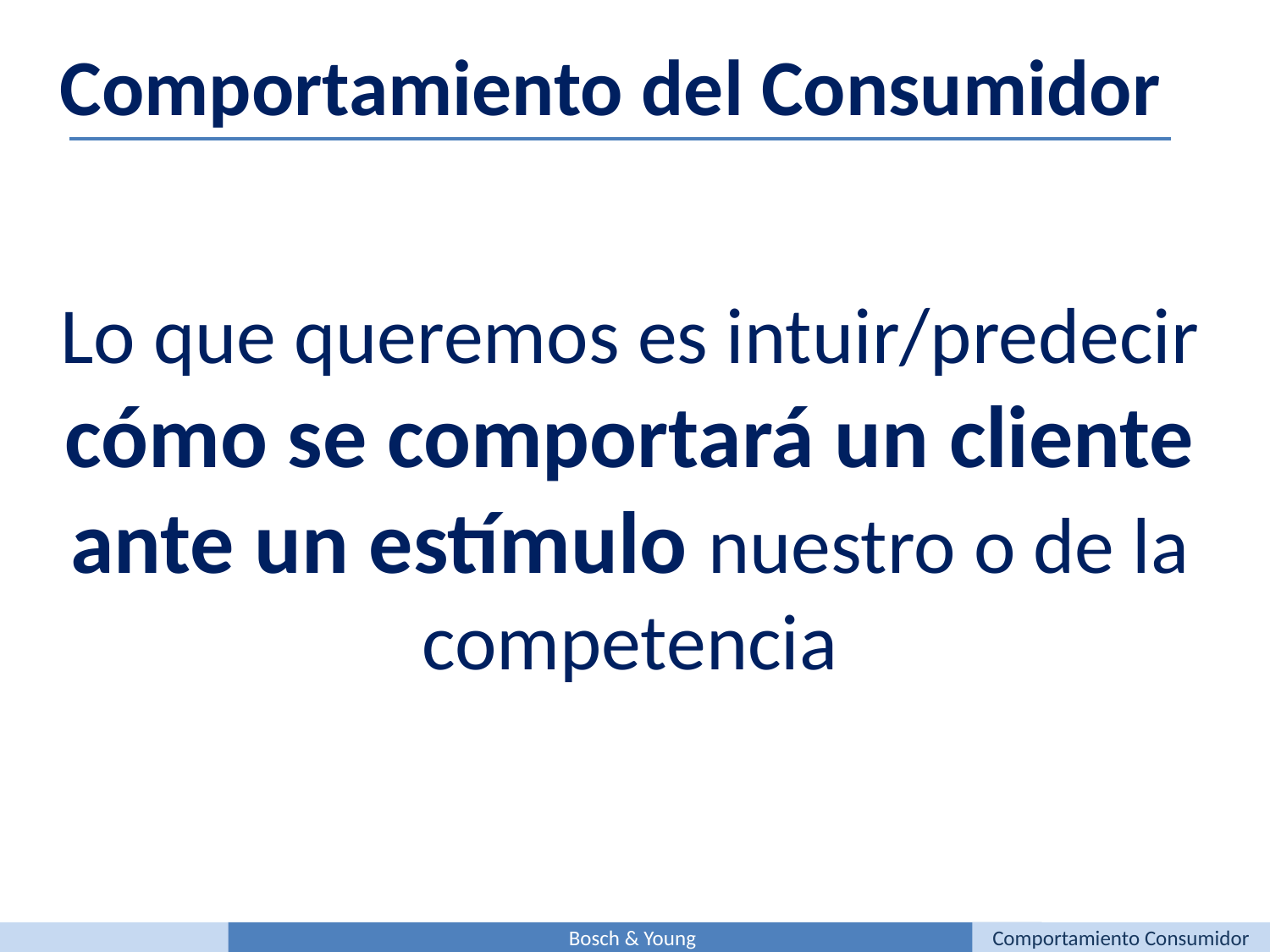

Comportamiento del Consumidor
Lo que queremos es intuir/predecir cómo se comportará un cliente ante un estímulo nuestro o de la competencia

Bosch & Young
Comportamiento Consumidor